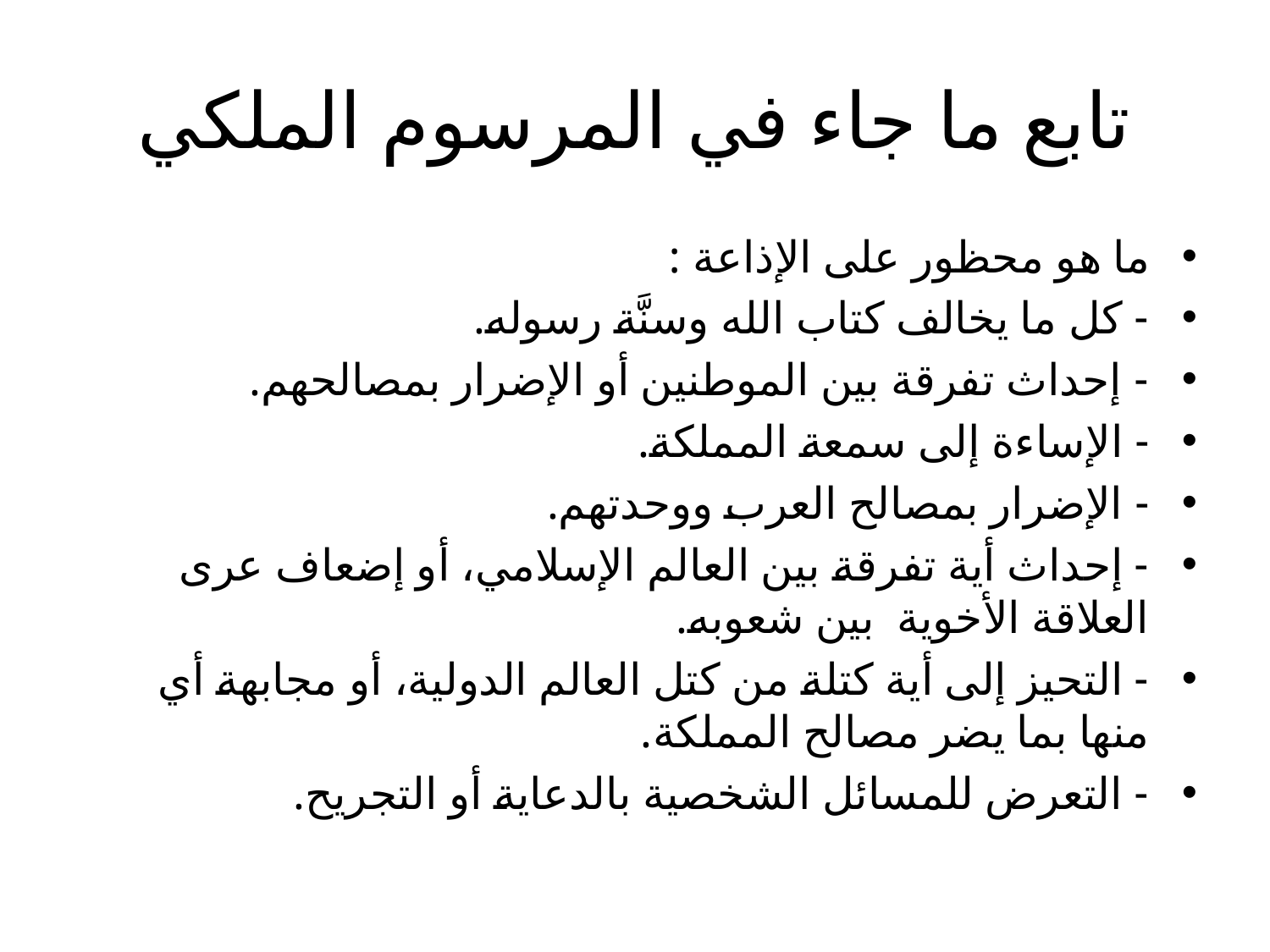

# تابع ما جاء في المرسوم الملكي
ما هو محظور على الإذاعة :
- كل ما يخالف كتاب الله وسنَّة رسوله.
- إحداث تفرقة بين الموطنين أو الإضرار بمصالحهم.
- الإساءة إلى سمعة المملكة.
- الإضرار بمصالح العرب ووحدتهم.
- إحداث أية تفرقة بين العالم الإسلامي، أو إضعاف عرى العلاقة الأخوية  بين شعوبه.
- التحيز إلى أية كتلة من كتل العالم الدولية، أو مجابهة أي منها بما يضر مصالح المملكة.
- التعرض للمسائل الشخصية بالدعاية أو التجريح.